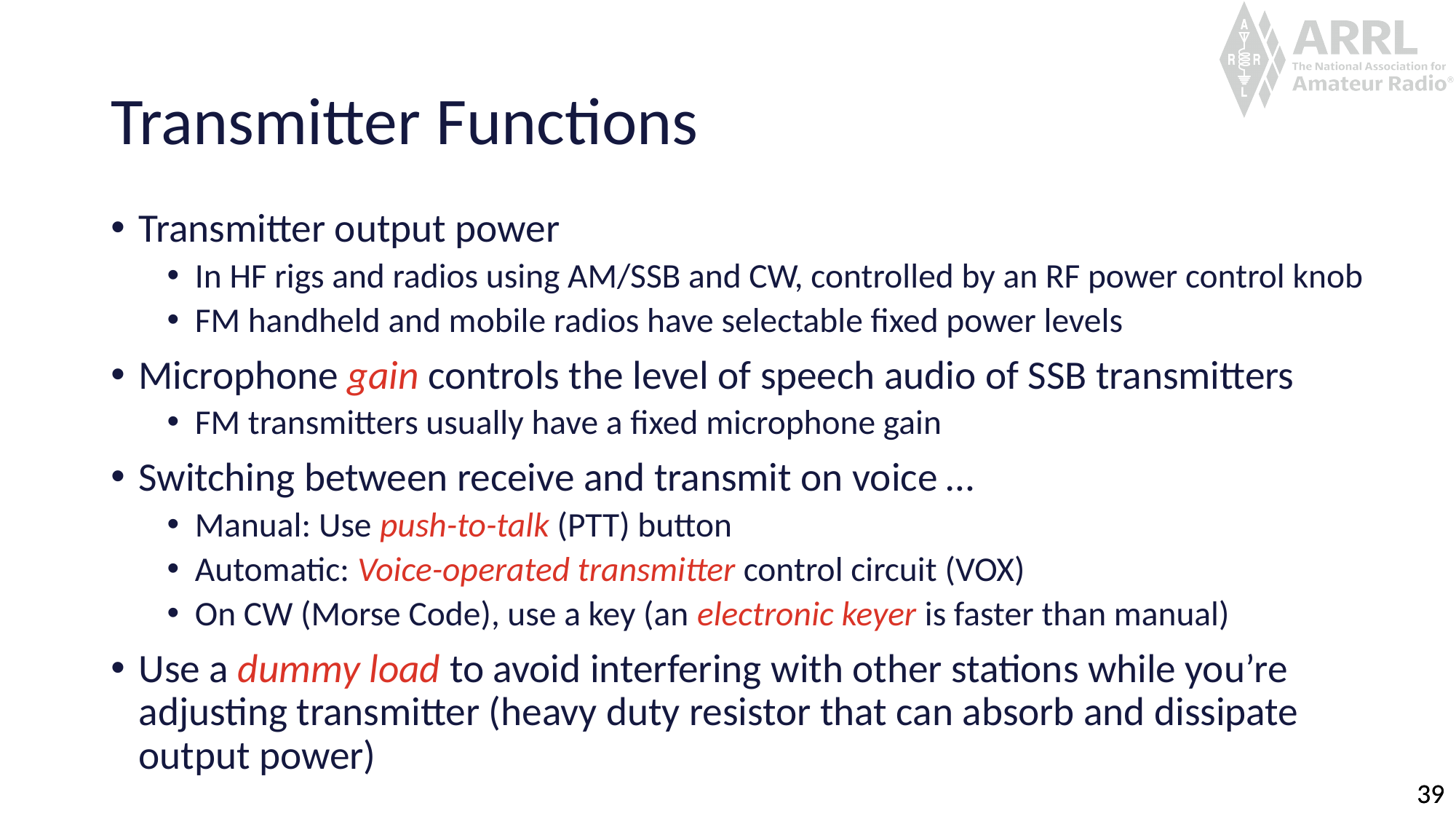

# Transmitter Functions
Transmitter output power
In HF rigs and radios using AM/SSB and CW, controlled by an RF power control knob
FM handheld and mobile radios have selectable fixed power levels
Microphone gain controls the level of speech audio of SSB transmitters
FM transmitters usually have a fixed microphone gain
Switching between receive and transmit on voice …
Manual: Use push-to-talk (PTT) button
Automatic: Voice-operated transmitter control circuit (VOX)
On CW (Morse Code), use a key (an electronic keyer is faster than manual)
Use a dummy load to avoid interfering with other stations while you’re adjusting transmitter (heavy duty resistor that can absorb and dissipate output power)